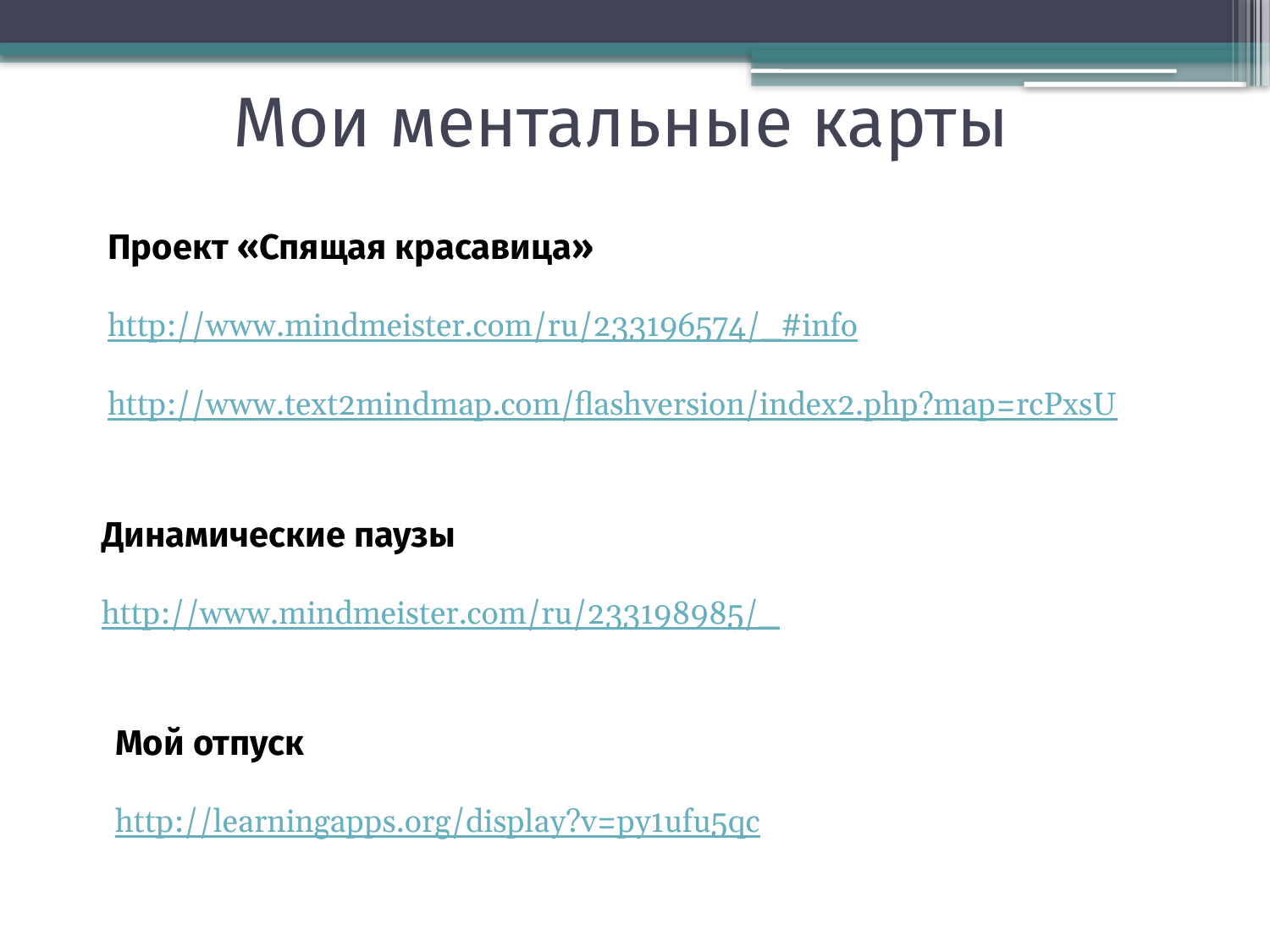

# Мои ментальные карты
Проект «Спящая красавица»

http://www.mindmeister.com/ru/233196574/_#info

http://www.text2mindmap.com/flashversion/index2.php?map=rcPxsU
Динамические паузы

http://www.mindmeister.com/ru/233198985/_

Мой отпуск

http://learningapps.org/display?v=py1ufu5qc